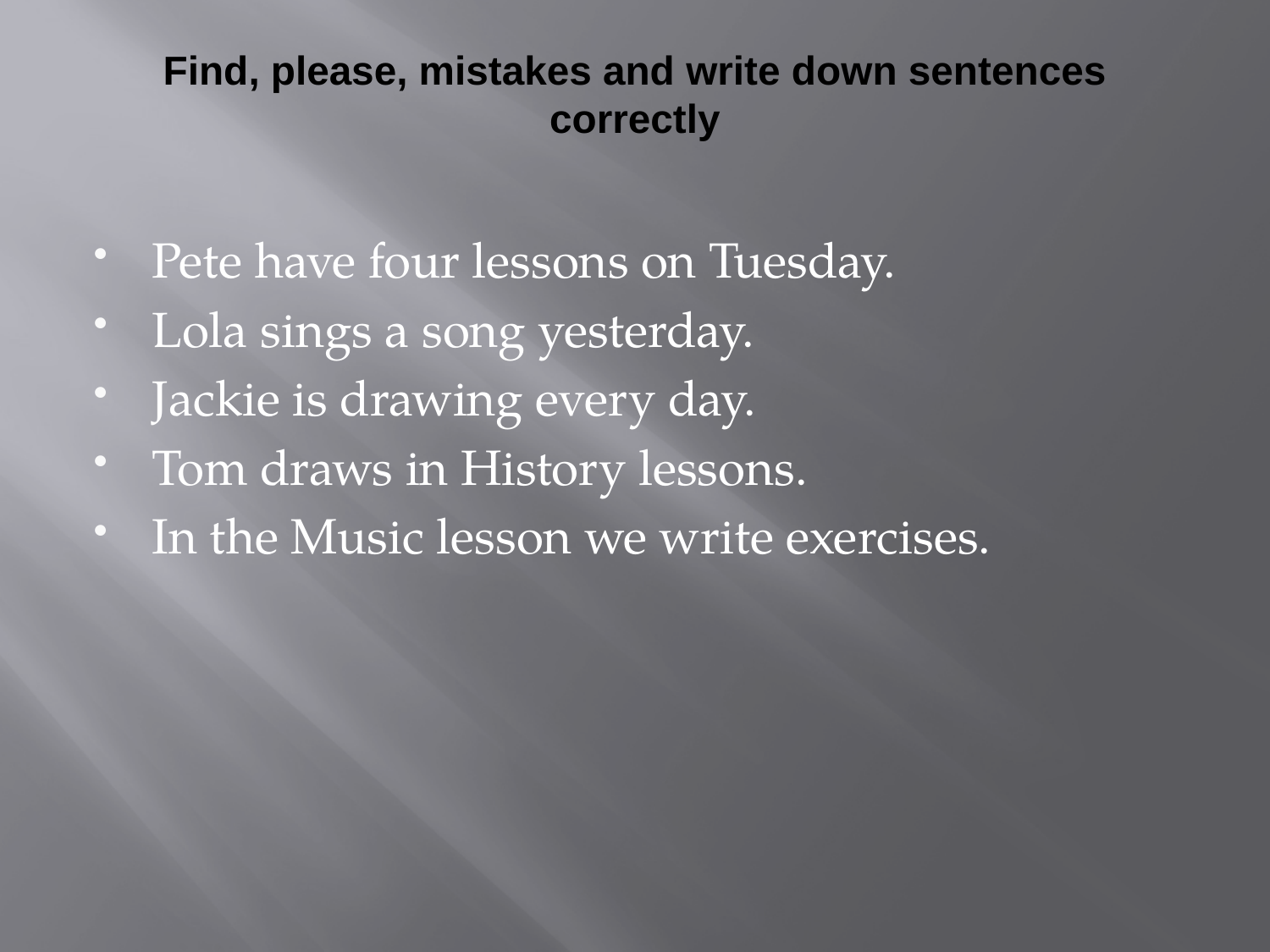

# Find, please, mistakes and write down sentences correctly
Pete have four lessons on Tuesday.
Lola sings a song yesterday.
Jackie is drawing every day.
Tom draws in History lessons.
In the Music lesson we write exercises.